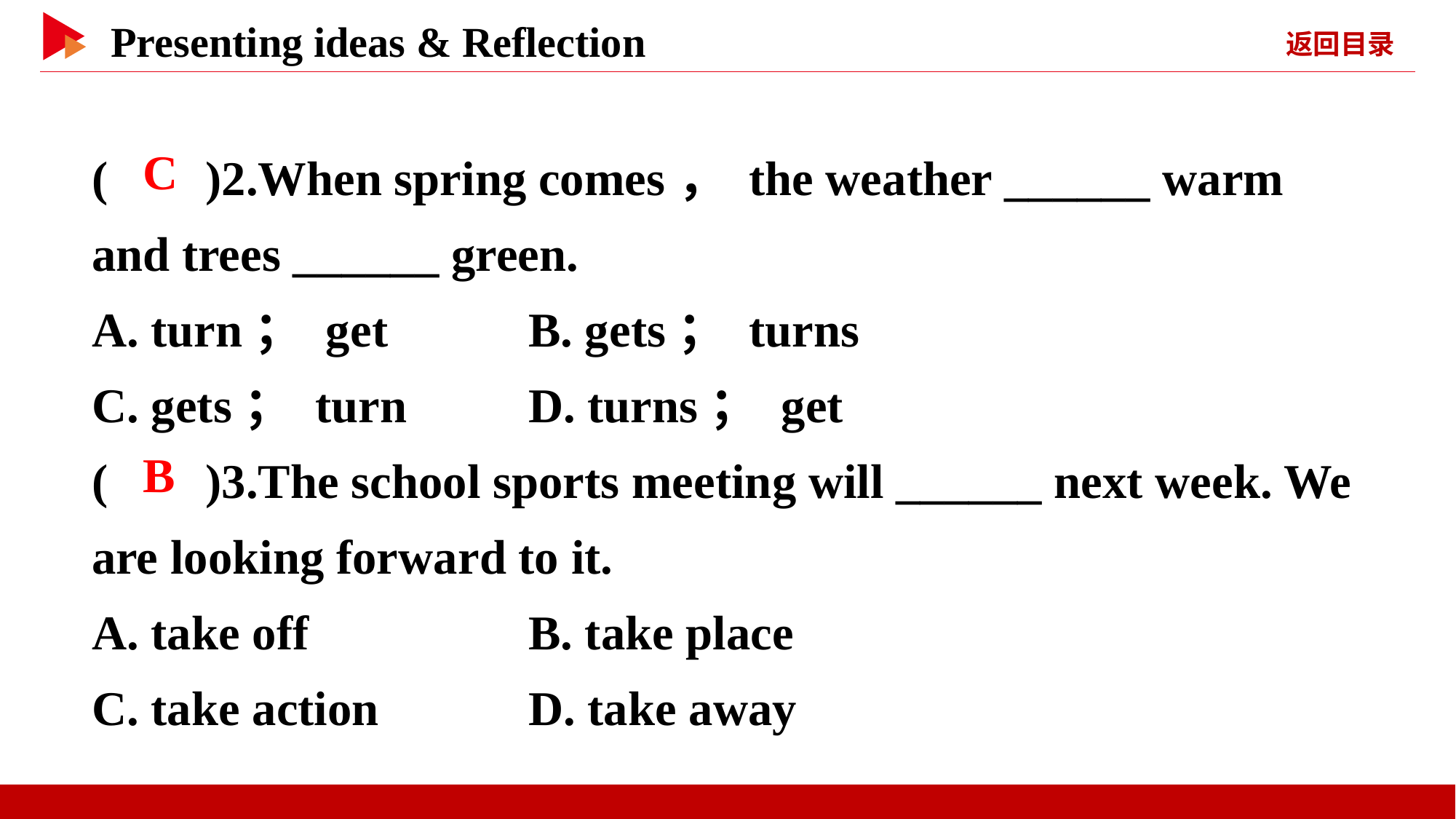

(        )2.When spring comes， the weather ______ warm and trees ______ green.
A. turn； get		B. gets； turns
C. gets； turn		D. turns； get
(        )3.The school sports meeting will ______ next week. We are looking forward to it.
A. take off			B. take place
C. take action		D. take away
   C
   B